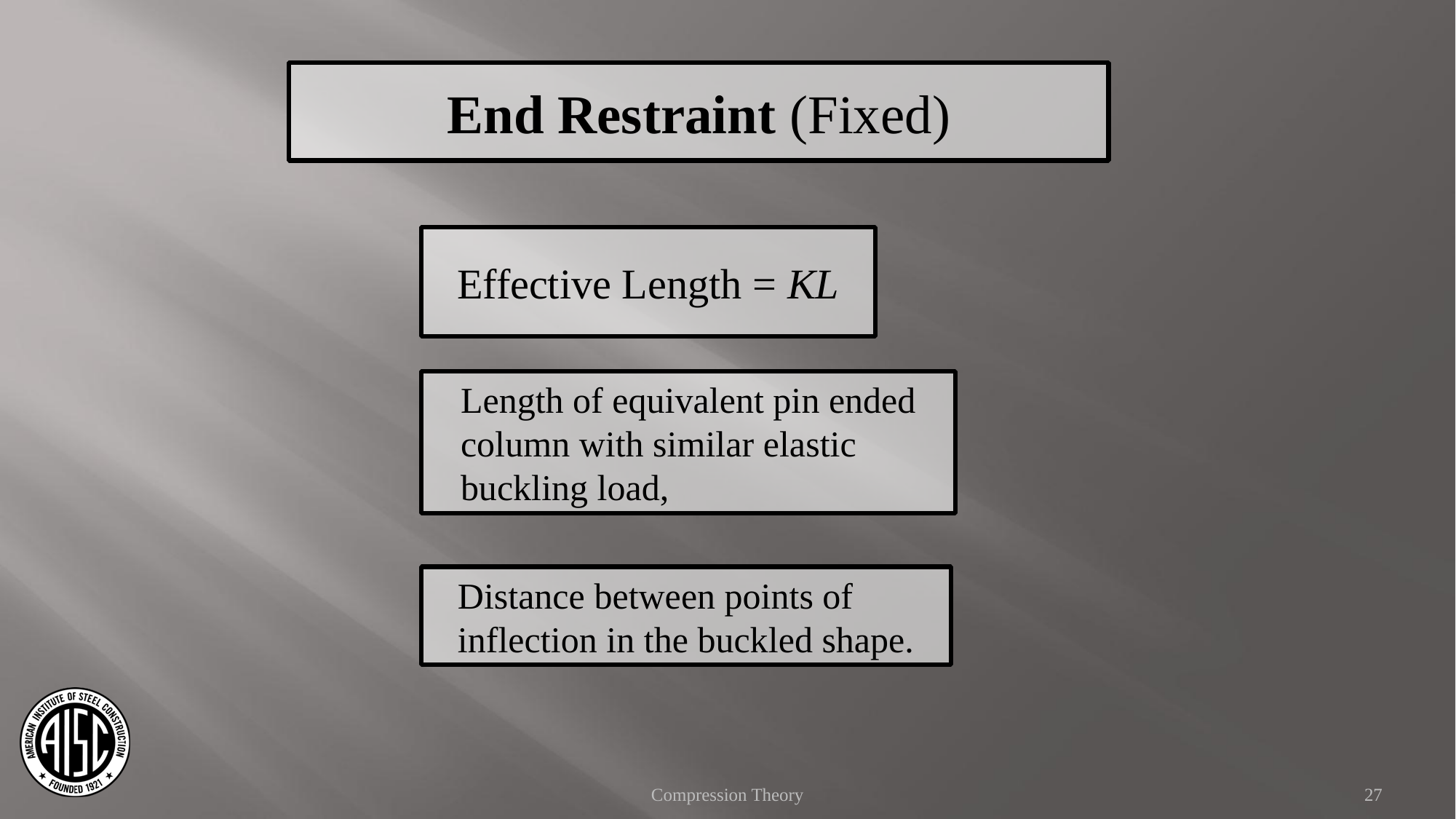

End Restraint (Fixed)
Effective Length = KL
Length of equivalent pin ended column with similar elastic buckling load,
Distance between points of inflection in the buckled shape.
Compression Theory
27